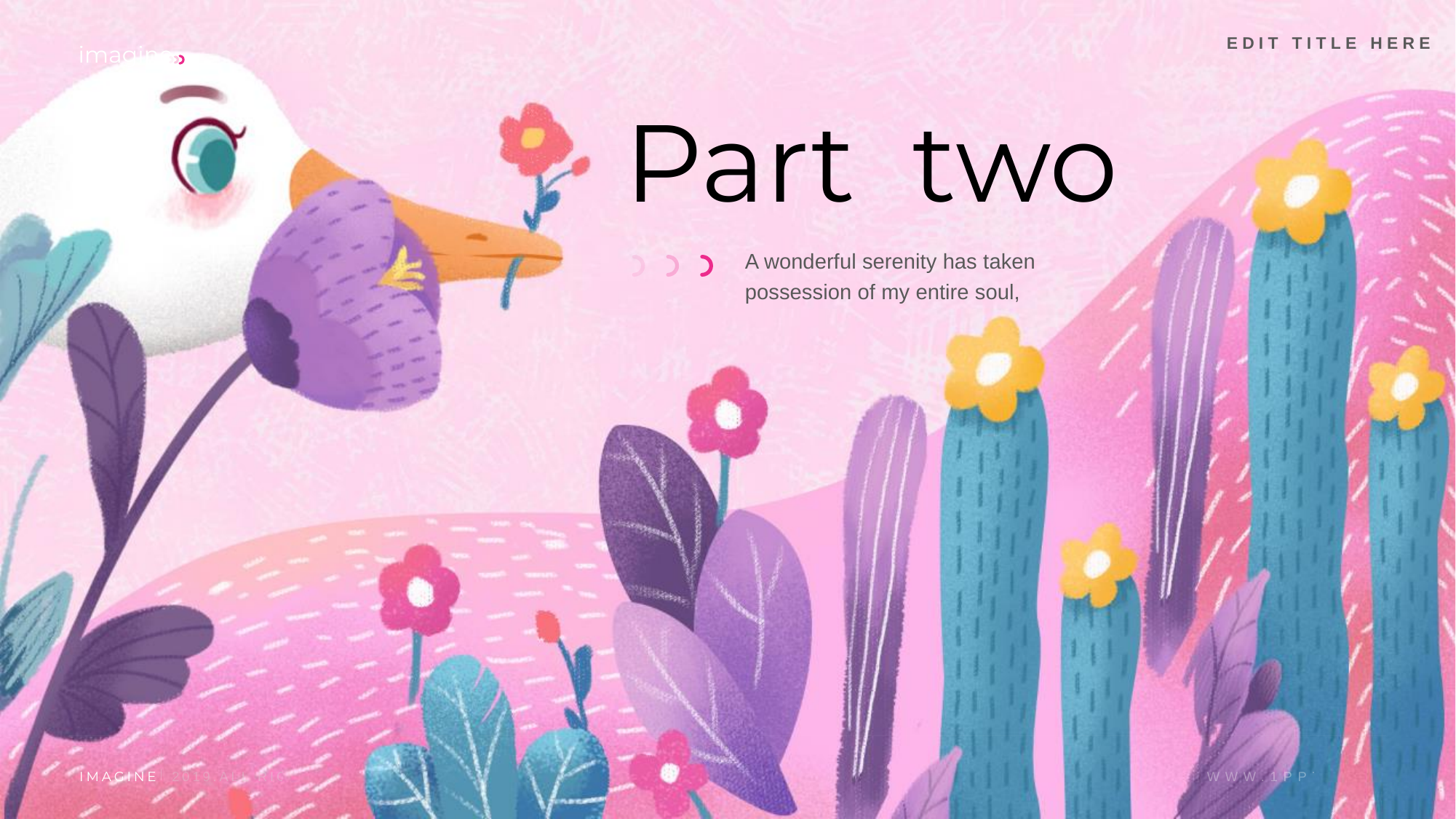

EDIT TITLE HERE
Part  two
A wonderful serenity has taken possession of my entire soul,